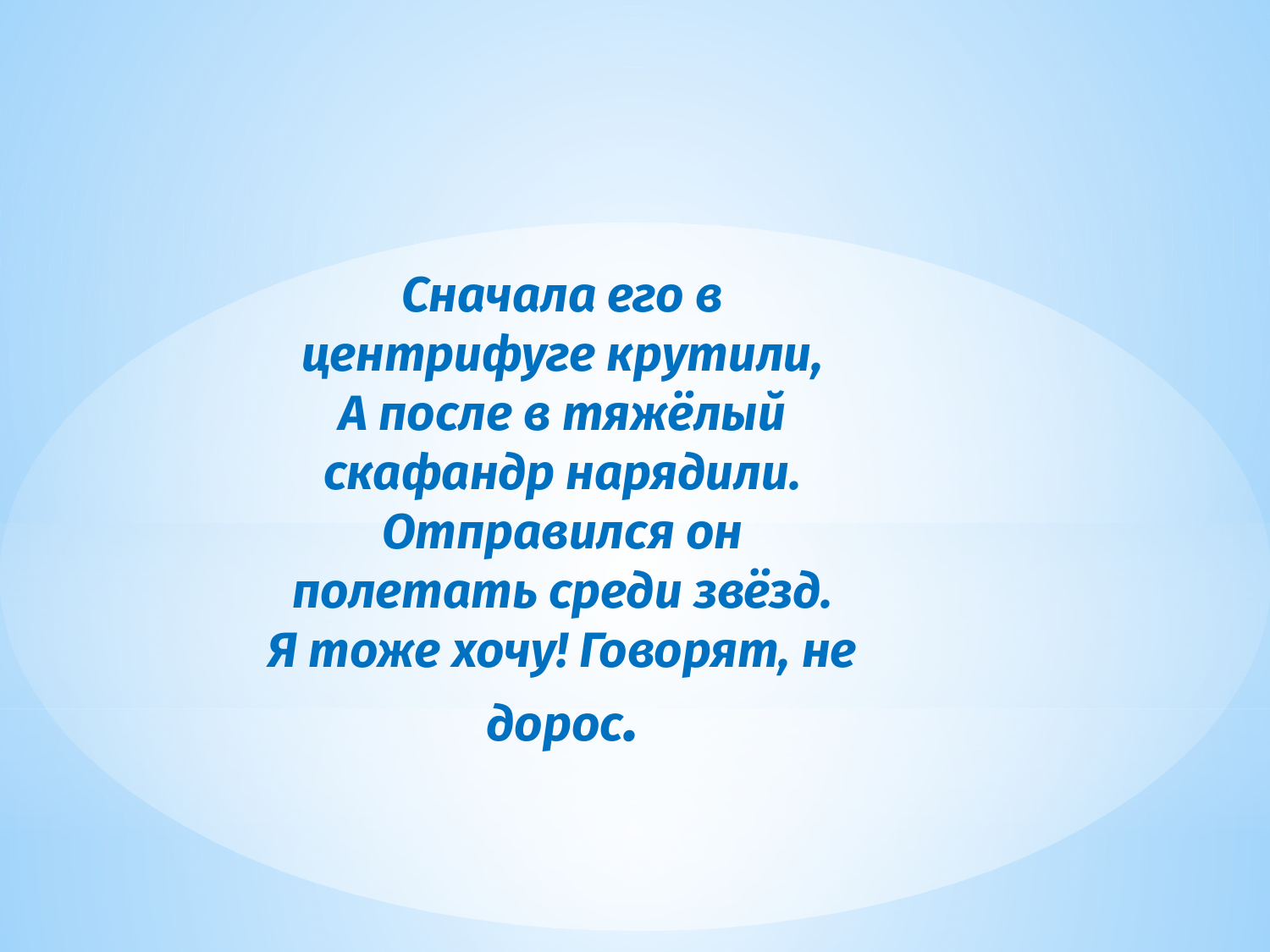

Сначала его в центрифуге крутили,
А после в тяжёлый скафандр нарядили.
Отправился он полетать среди звёзд.
Я тоже хочу! Говорят, не дорос.
#